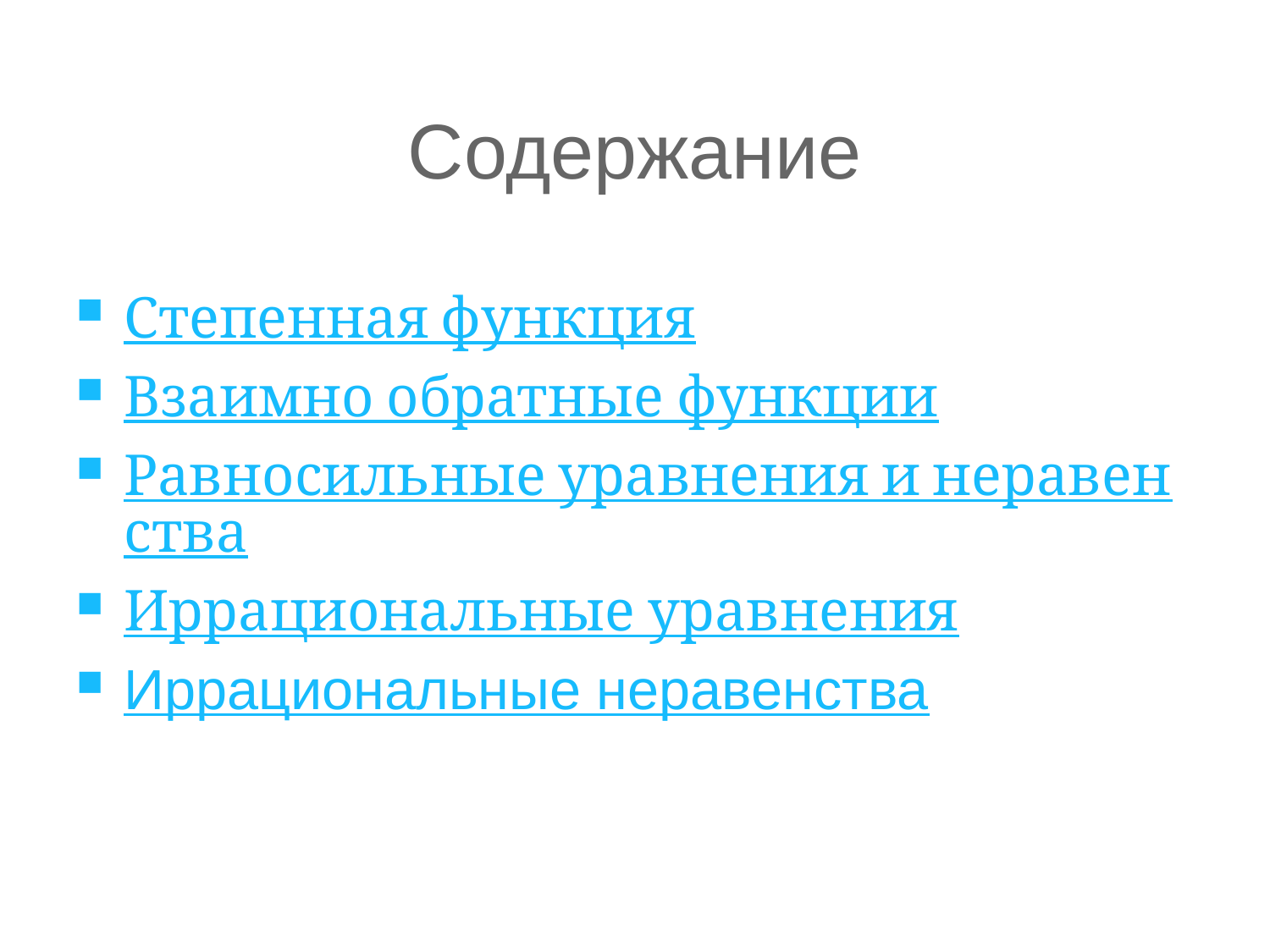

# Содержание
Степенная функция
Взаимно обратные функции
Равносильные уравнения и неравенства
Иррациональные уравнения
Иррациональные неравенства